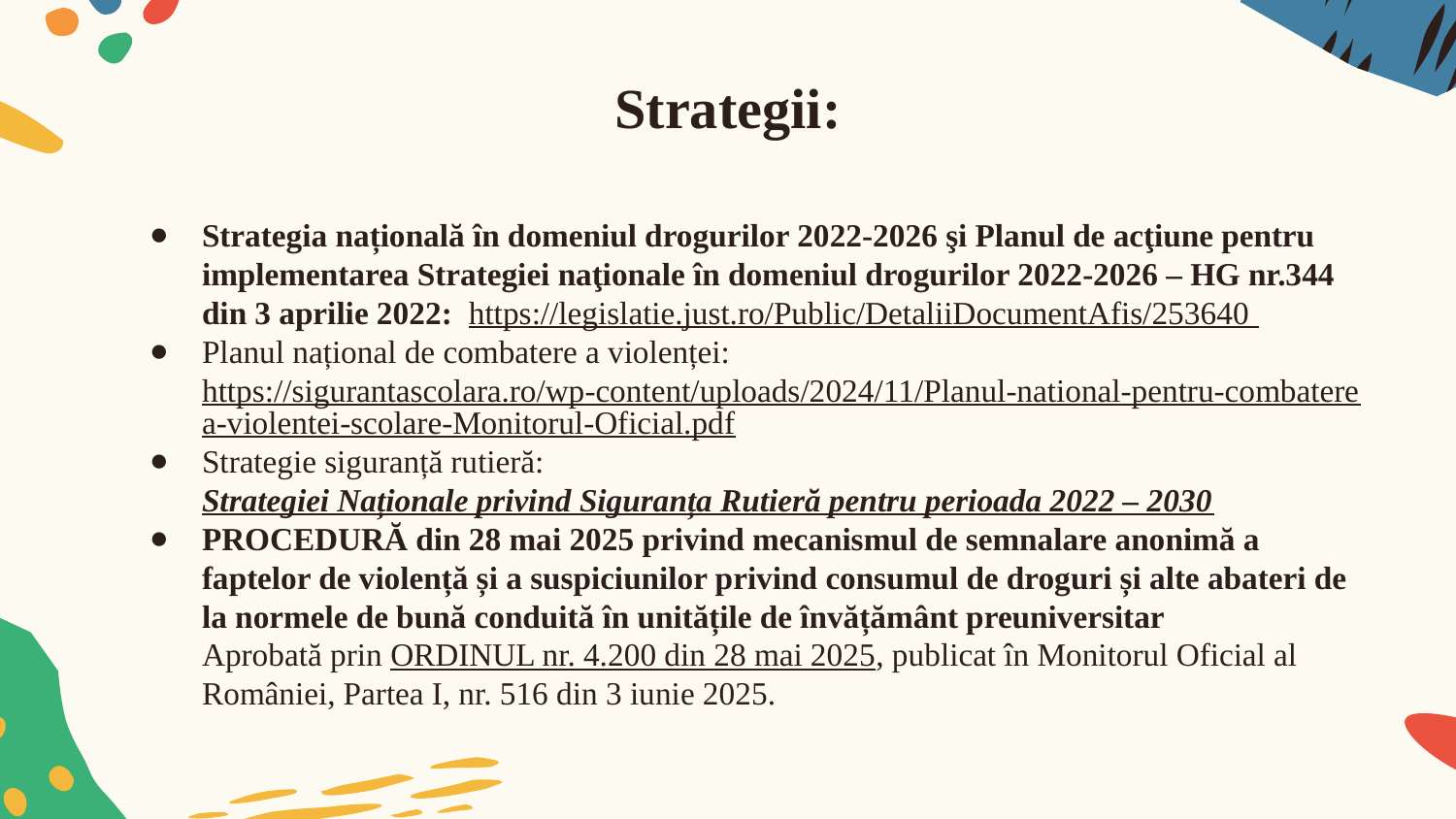

# Strategii:
Strategia națională în domeniul drogurilor 2022-2026 şi Planul de acţiune pentru implementarea Strategiei naţionale în domeniul drogurilor 2022-2026 – HG nr.344 din 3 aprilie 2022:  https://legislatie.just.ro/Public/DetaliiDocumentAfis/253640
Planul național de combatere a violenței: https://sigurantascolara.ro/wp-content/uploads/2024/11/Planul-national-pentru-combaterea-violentei-scolare-Monitorul-Oficial.pdf
Strategie siguranță rutieră: Strategiei Naționale privind Siguranța Rutieră pentru perioada 2022 – 2030
PROCEDURĂ din 28 mai 2025 privind mecanismul de semnalare anonimă a faptelor de violență și a suspiciunilor privind consumul de droguri și alte abateri de la normele de bună conduită în unitățile de învățământ preuniversitar
Aprobată prin ORDINUL nr. 4.200 din 28 mai 2025, publicat în Monitorul Oficial al României, Partea I, nr. 516 din 3 iunie 2025.